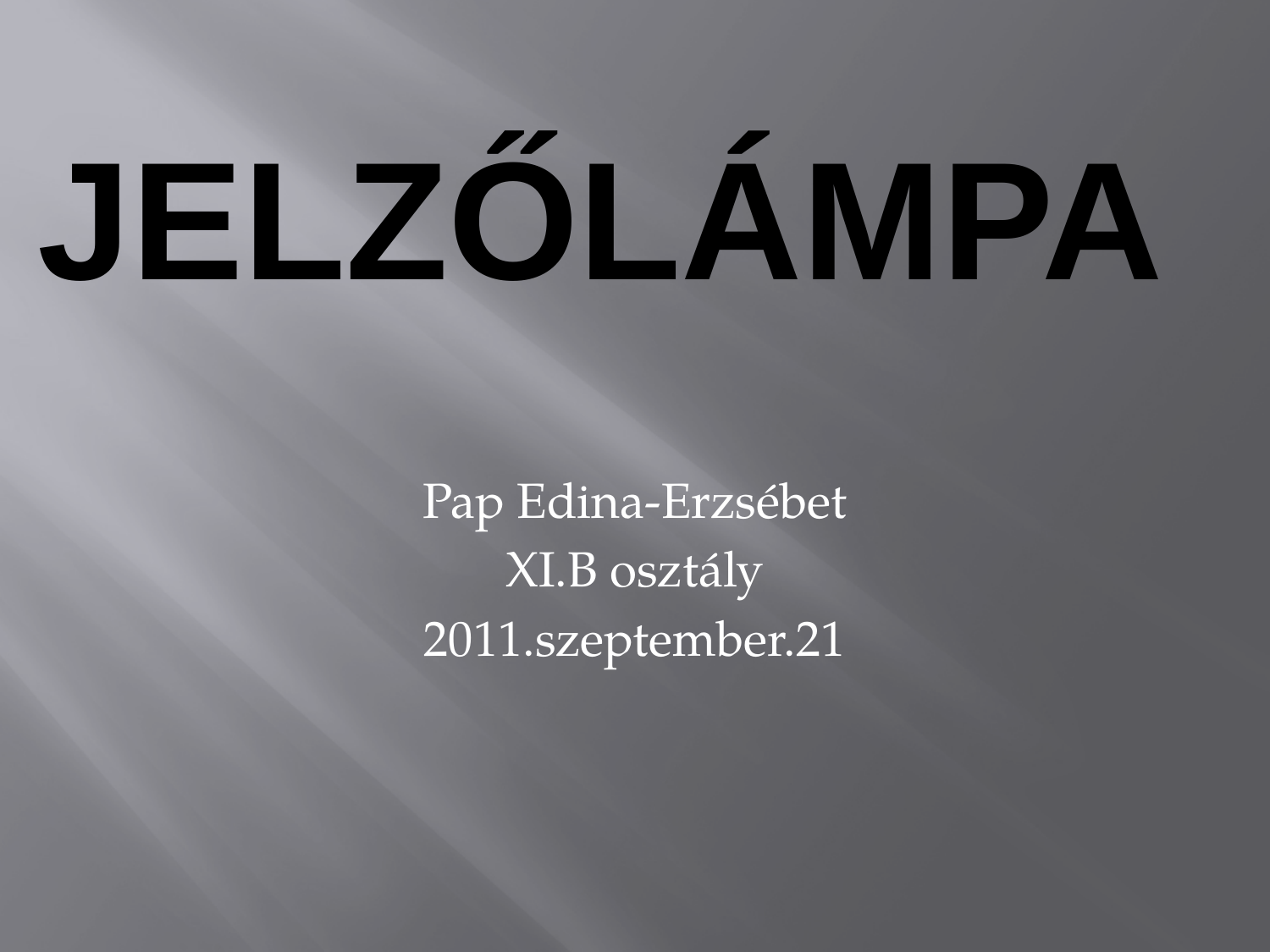

# Jelzőlámpa
Pap Edina-Erzsébet
XI.B osztály
2011.szeptember.21